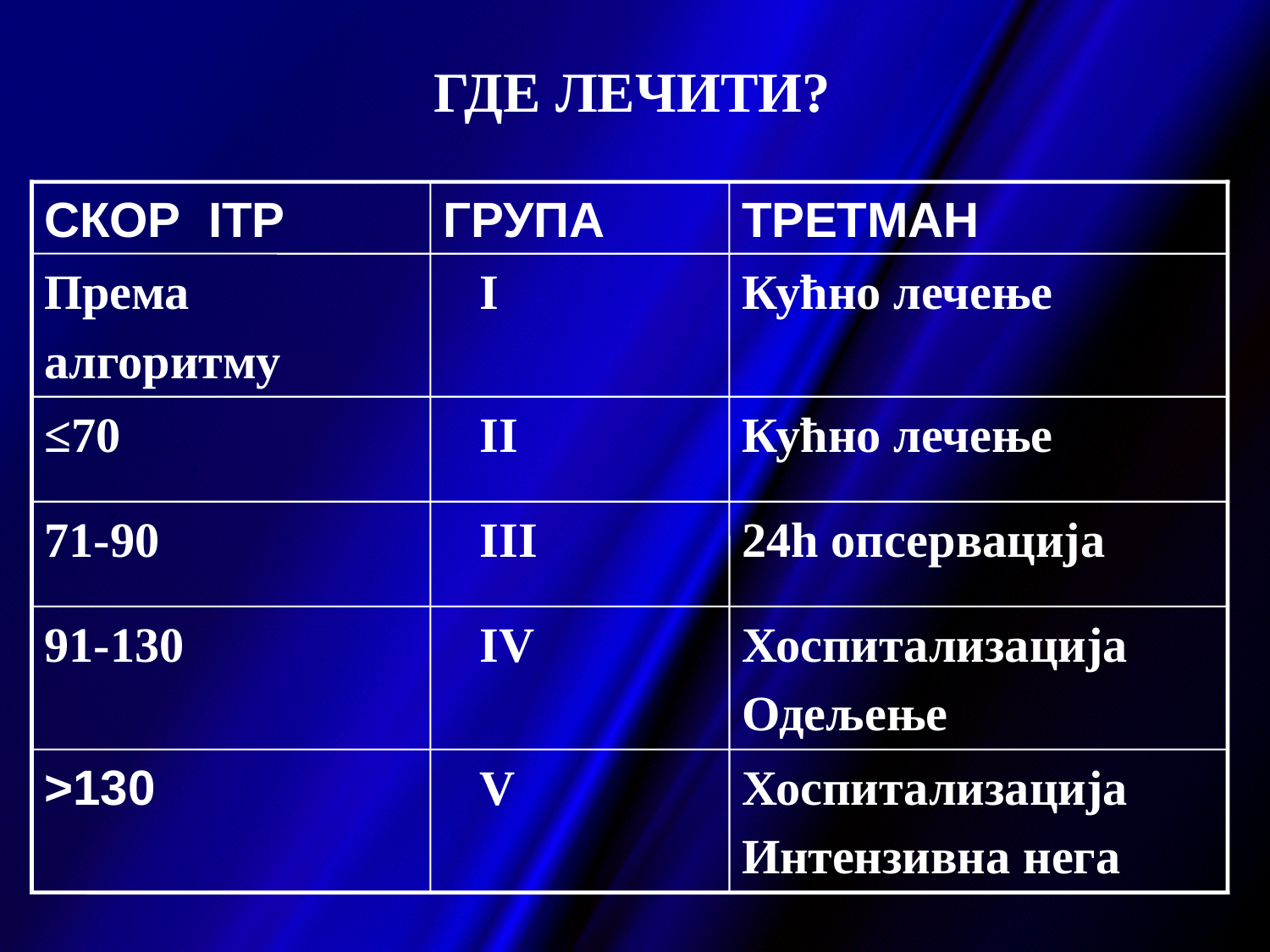

ГДЕ ЛЕЧИТИ?
СКОР  ITP

ГРУПА

ТРЕТМАН

Према
алгоритму

   I
Кућно лечење
≤70

   II
Кућно лечење
71-90

   III
24h опсервација
91-130

   IV
Хоспитализација
Одељење
>130

   V
Хоспитализација
Интензивна нега